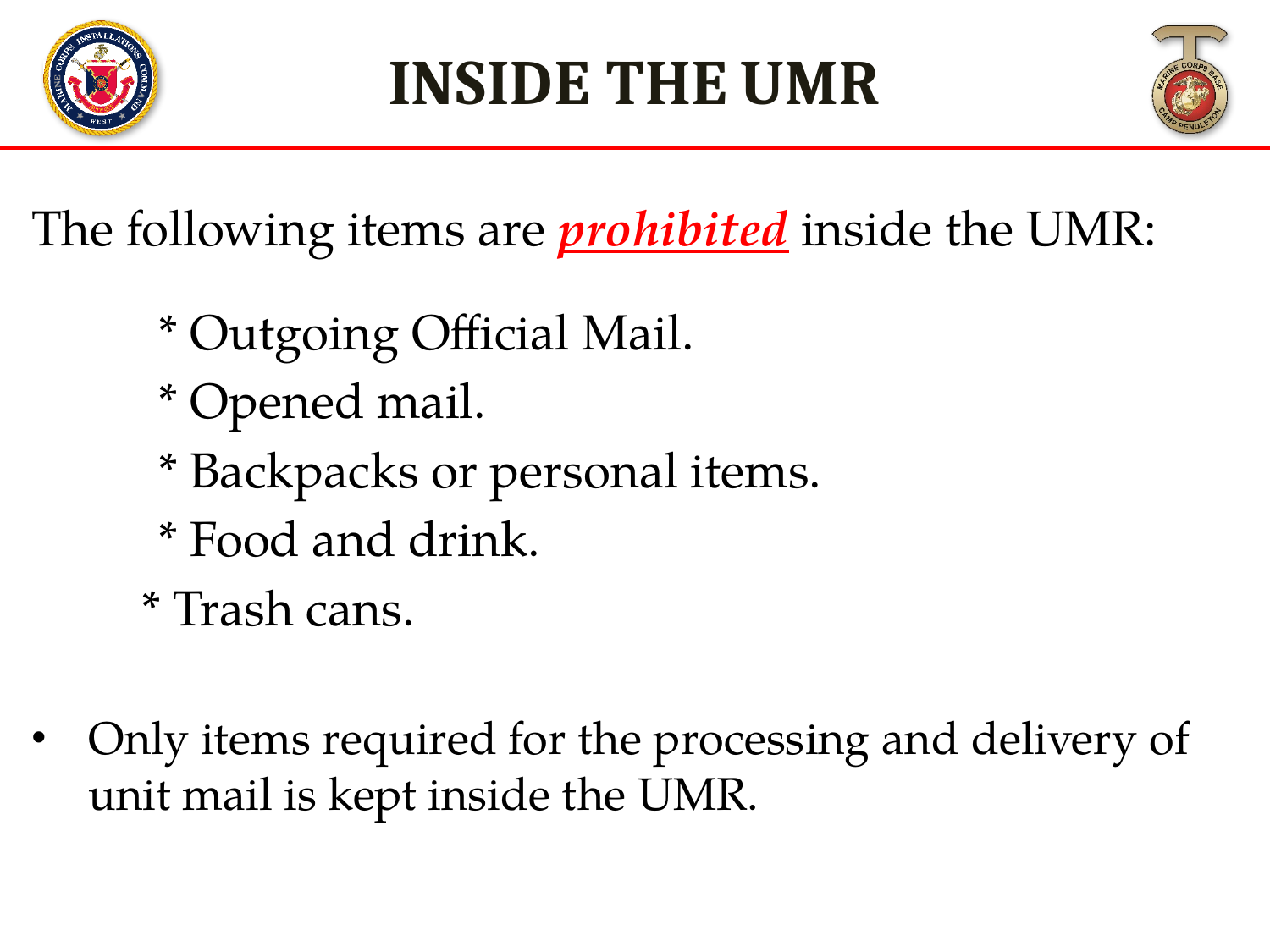

INSIDE THE UMR
The following items are prohibited inside the UMR:

	* Outgoing Official Mail.
	* Opened mail.
	* Backpacks or personal items.
	* Food and drink.
         * Trash cans.

Only items required for the processing and delivery of unit mail is kept inside the UMR.